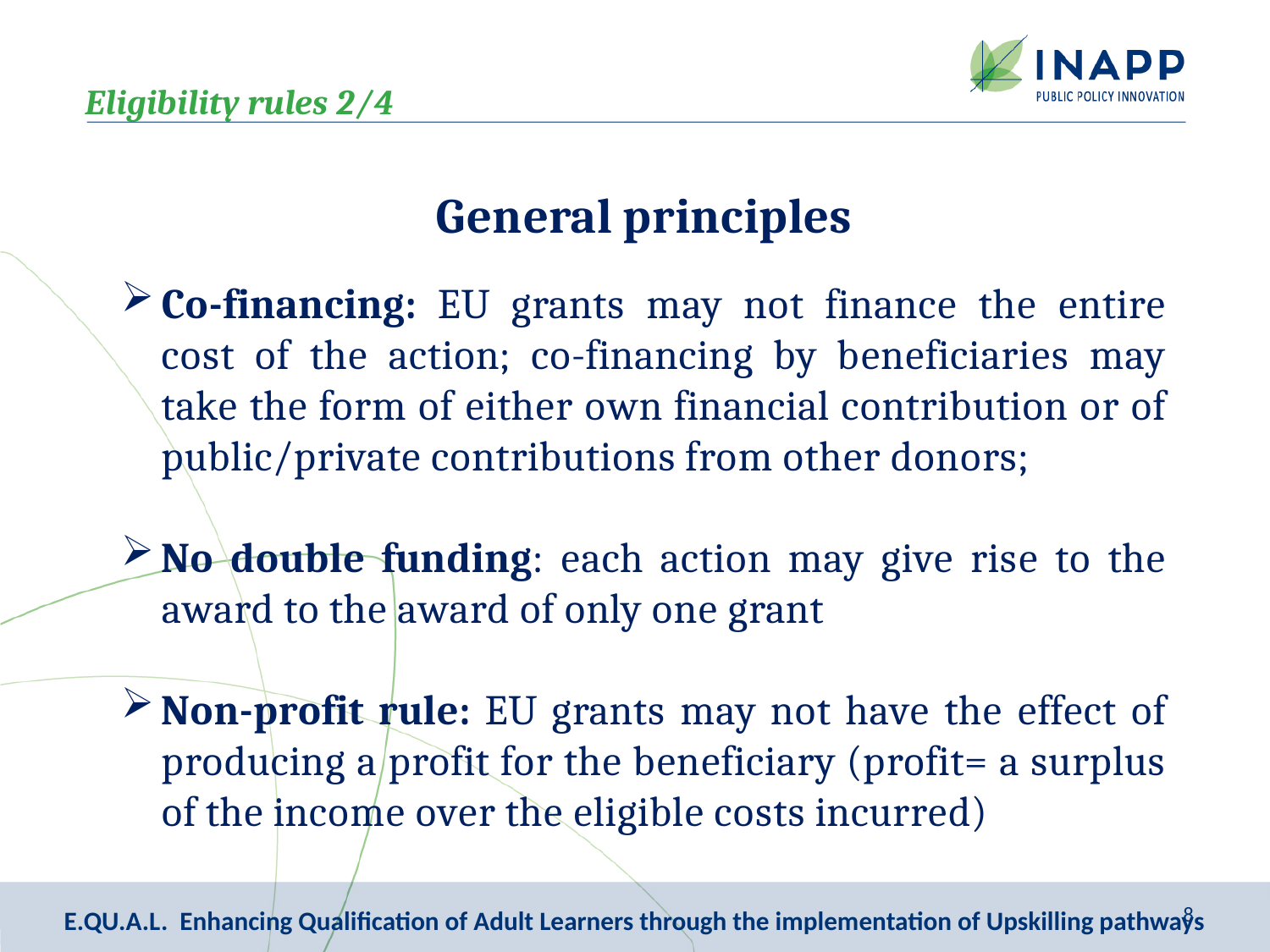

Eligibility rules 2/4
General principles

Co-financing: EU grants may not finance the entire cost of the action; co-financing by beneficiaries may take the form of either own financial contribution or of public/private contributions from other donors;

No double funding: each action may give rise to the award to the award of only one grant

Non-profit rule: EU grants may not have the effect of producing a profit for the beneficiary (profit= a surplus of the income over the eligible costs incurred)

8
E.QU.A.L.  Enhancing Qualification of Adult Learners through the implementation of Upskilling pathways